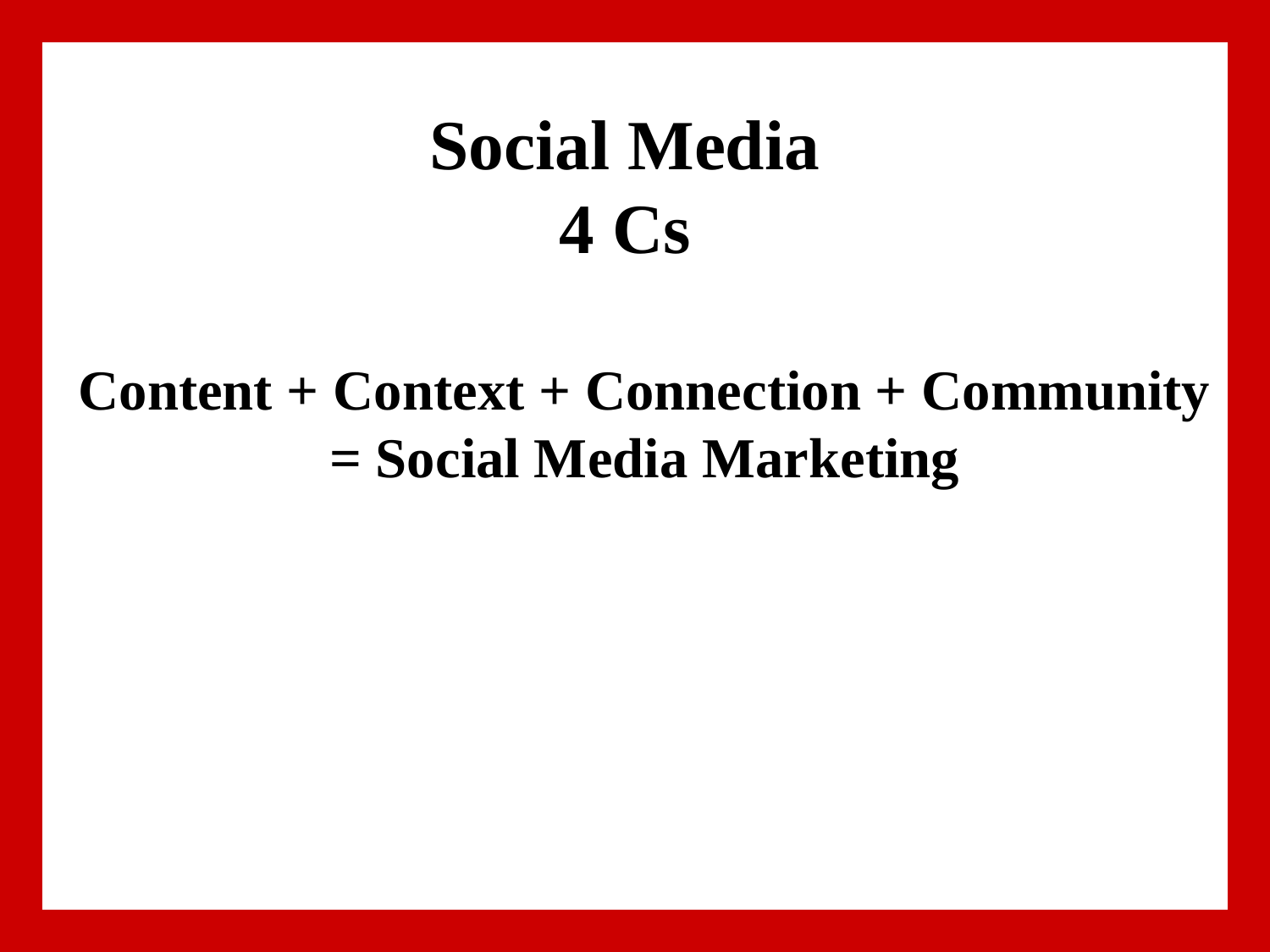

# Social Media 4 Cs
Content + Context + Connection + Community = Social Media Marketing